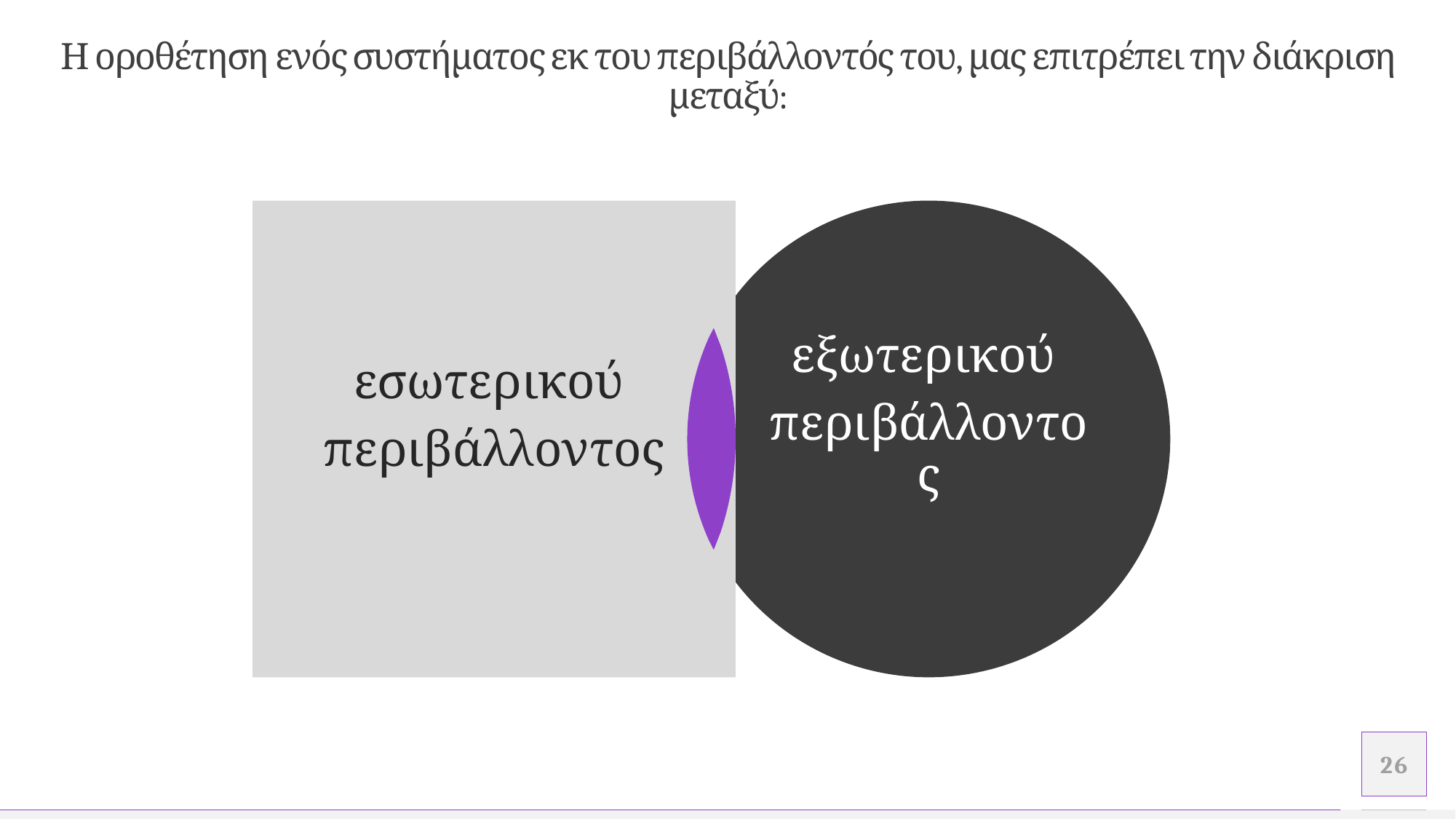

# Η οροθέτηση ενός συστήματος εκ του περιβάλλοντός του, μας επιτρέπει την διάκριση μεταξύ:
εσωτερικού
περιβάλλοντος

εξωτερικού
περιβάλλοντος

.
.
26
Προσθέστε υποσέλιδο